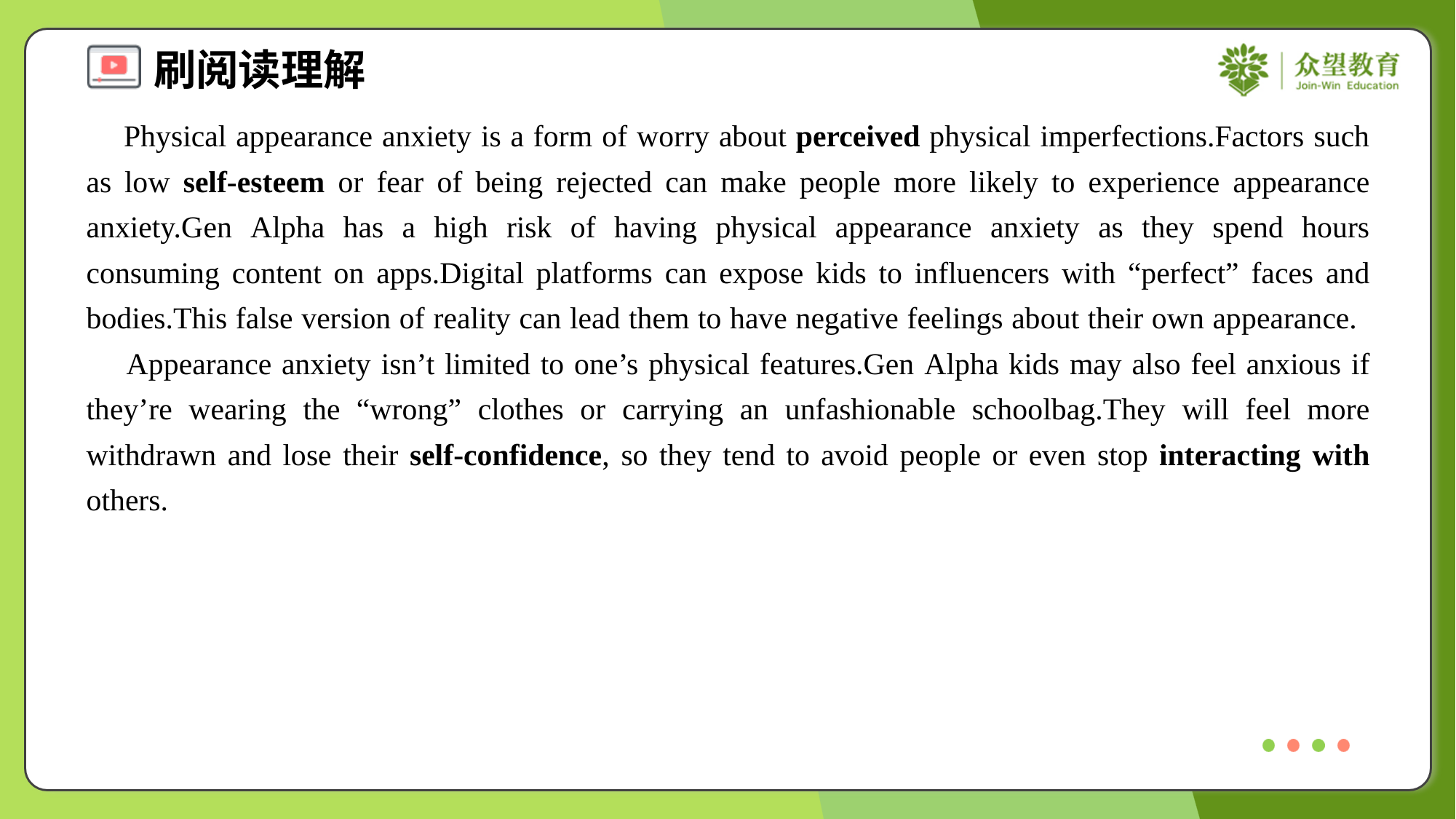

Physical appearance anxiety is a form of worry about perceived physical imperfections.Factors such as low self-esteem or fear of being rejected can make people more likely to experience appearance anxiety.Gen Alpha has a high risk of having physical appearance anxiety as they spend hours consuming content on apps.Digital platforms can expose kids to influencers with “perfect” faces and bodies.This false version of reality can lead them to have negative feelings about their own appearance.
    Appearance anxiety isn’t limited to one’s physical features.Gen Alpha kids may also feel anxious if they’re wearing the “wrong” clothes or carrying an unfashionable schoolbag.They will feel more withdrawn and lose their self-confidence, so they tend to avoid people or even stop interacting with others.#1.4